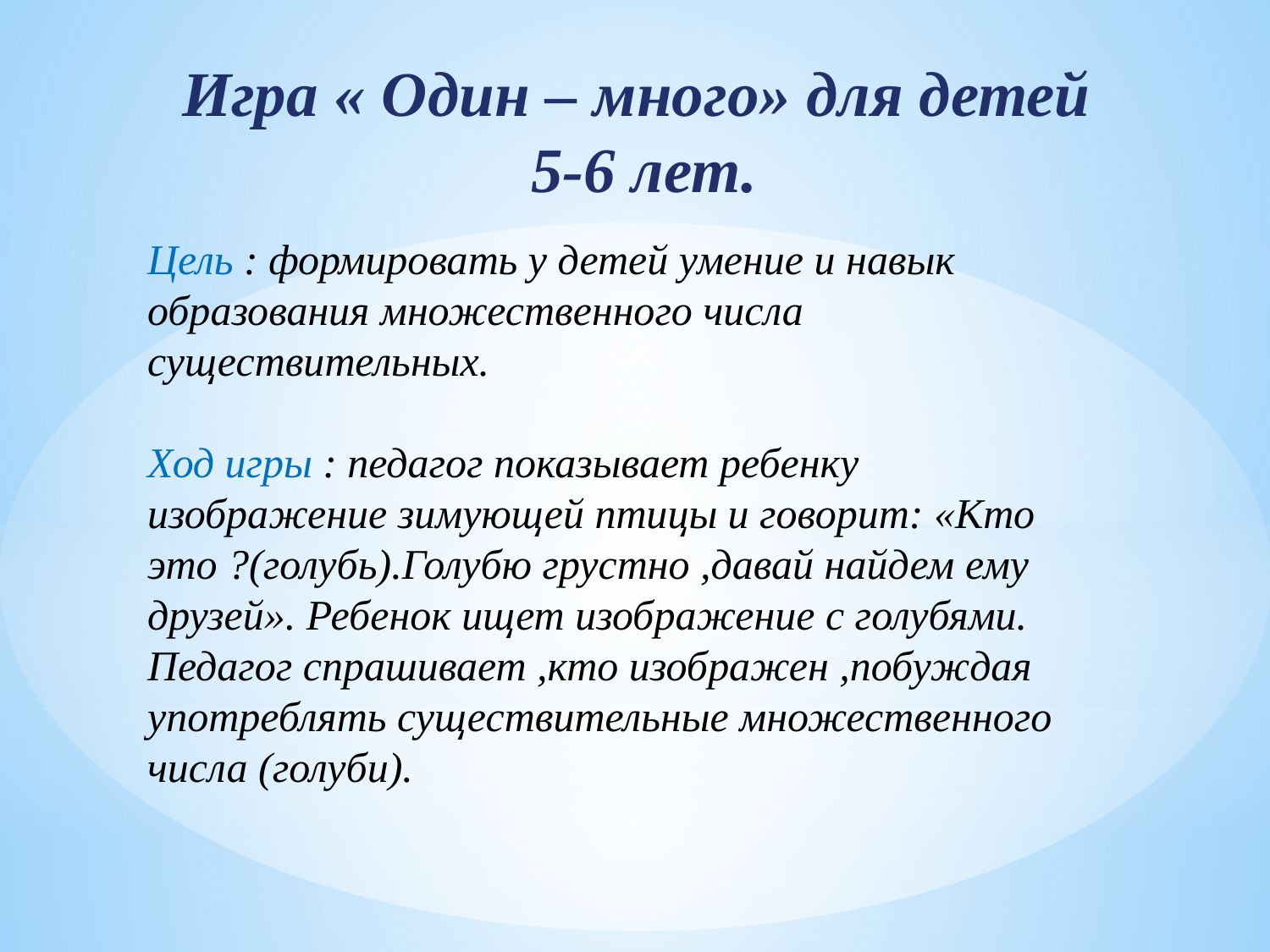

# Игра « Один – много» для детей 5-6 лет.
Цель : формировать у детей умение и навык образования множественного числа существительных.

Ход игры : педагог показывает ребенку изображение зимующей птицы и говорит: «Кто это ?(голубь).Голубю грустно ,давай найдем ему друзей». Ребенок ищет изображение с голубями. Педагог спрашивает ,кто изображен ,побуждая употреблять существительные множественного числа (голуби).